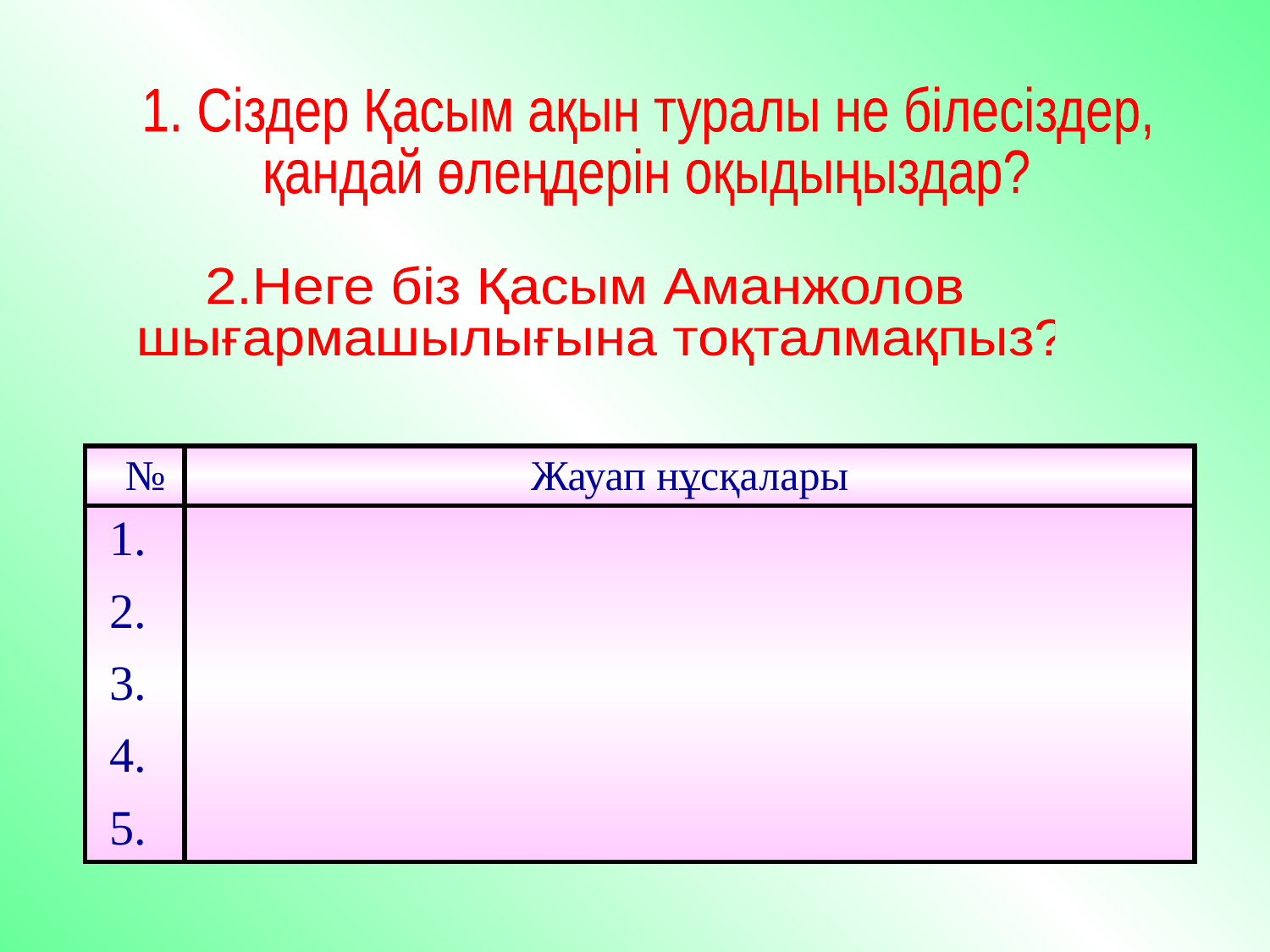

1. Сіздер Қасым ақын туралы не білесіздер,
қандай өлеңдерін оқыдыңыздар?
2.Неге біз Қасым Аманжолов
 шығармашылығына тоқталмақпыз?
| № | Жауап нұсқалары |
| --- | --- |
| 1. 2. 3. 4. 5. |  |